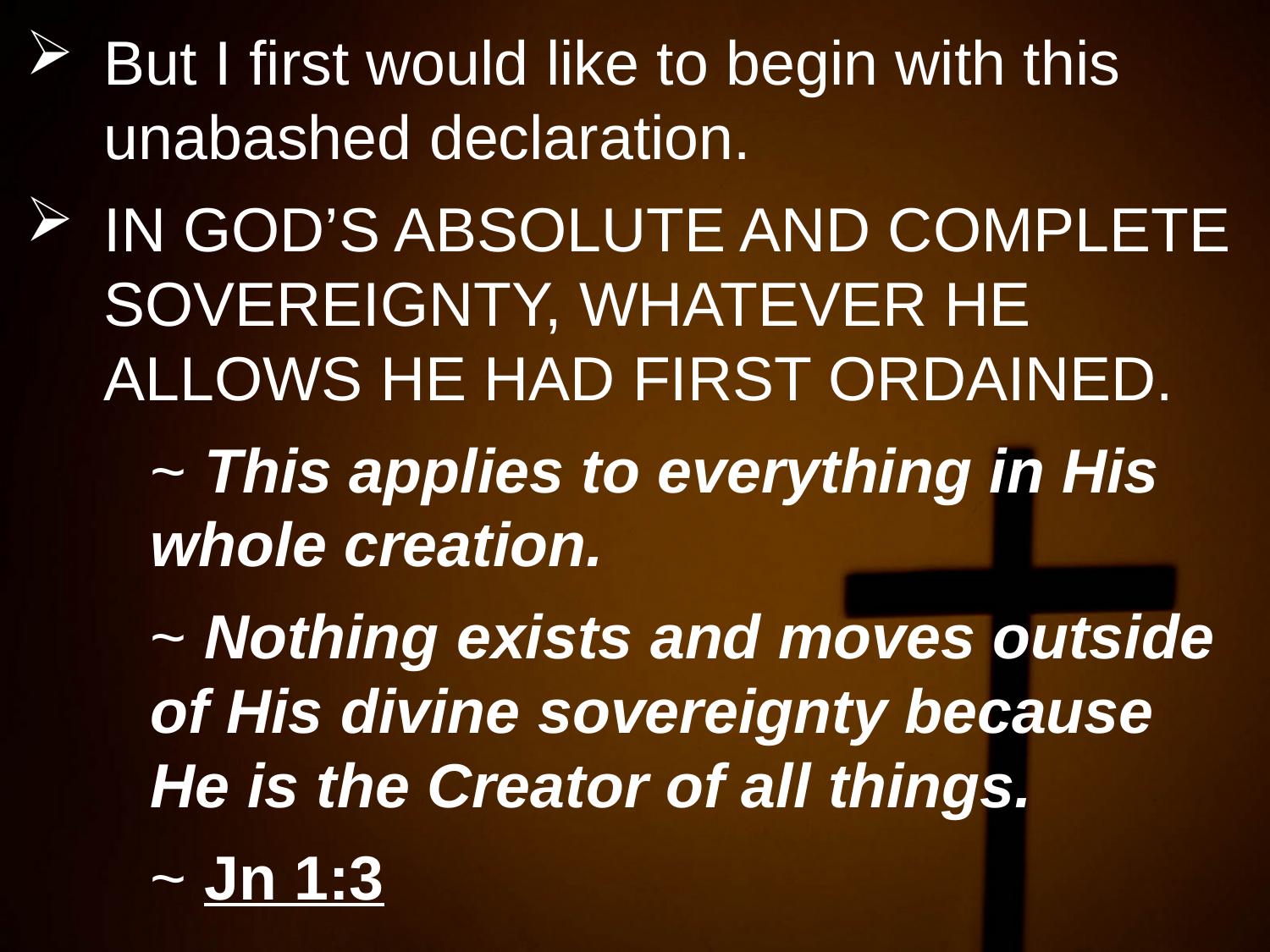

But I first would like to begin with this unabashed declaration.
IN GOD’S ABSOLUTE AND COMPLETE SOVEREIGNTY, WHATEVER HE ALLOWS HE HAD FIRST ORDAINED.
	~ This applies to everything in His 			whole creation.
	~ Nothing exists and moves outside 		of His divine sovereignty because 		He is the Creator of all things.
	~ Jn 1:3